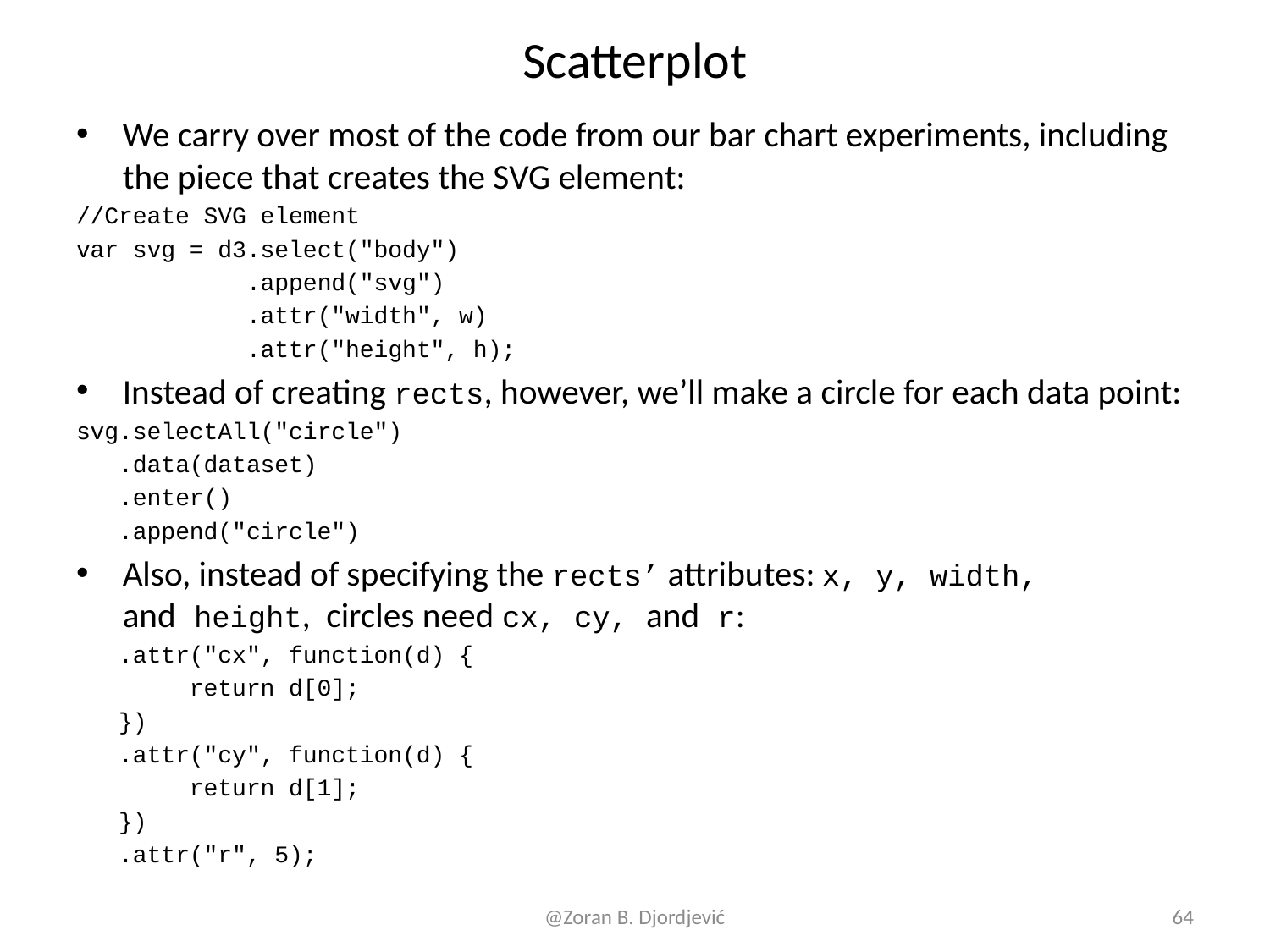

# Scatterplot
We carry over most of the code from our bar chart experiments, including the piece that creates the SVG element:
//Create SVG element
var svg = d3.select("body")
            .append("svg")
            .attr("width", w)
            .attr("height", h);
Instead of creating rects, however, we’ll make a circle for each data point:
svg.selectAll("circle")
   .data(dataset)
   .enter()
   .append("circle")
Also, instead of specifying the rects’ attributes: x, y, width, and height,  circles need cx, cy, and r:
   .attr("cx", function(d) {
        return d[0];
   })
   .attr("cy", function(d) {
        return d[1];
   })
   .attr("r", 5);
@Zoran B. Djordjević
64